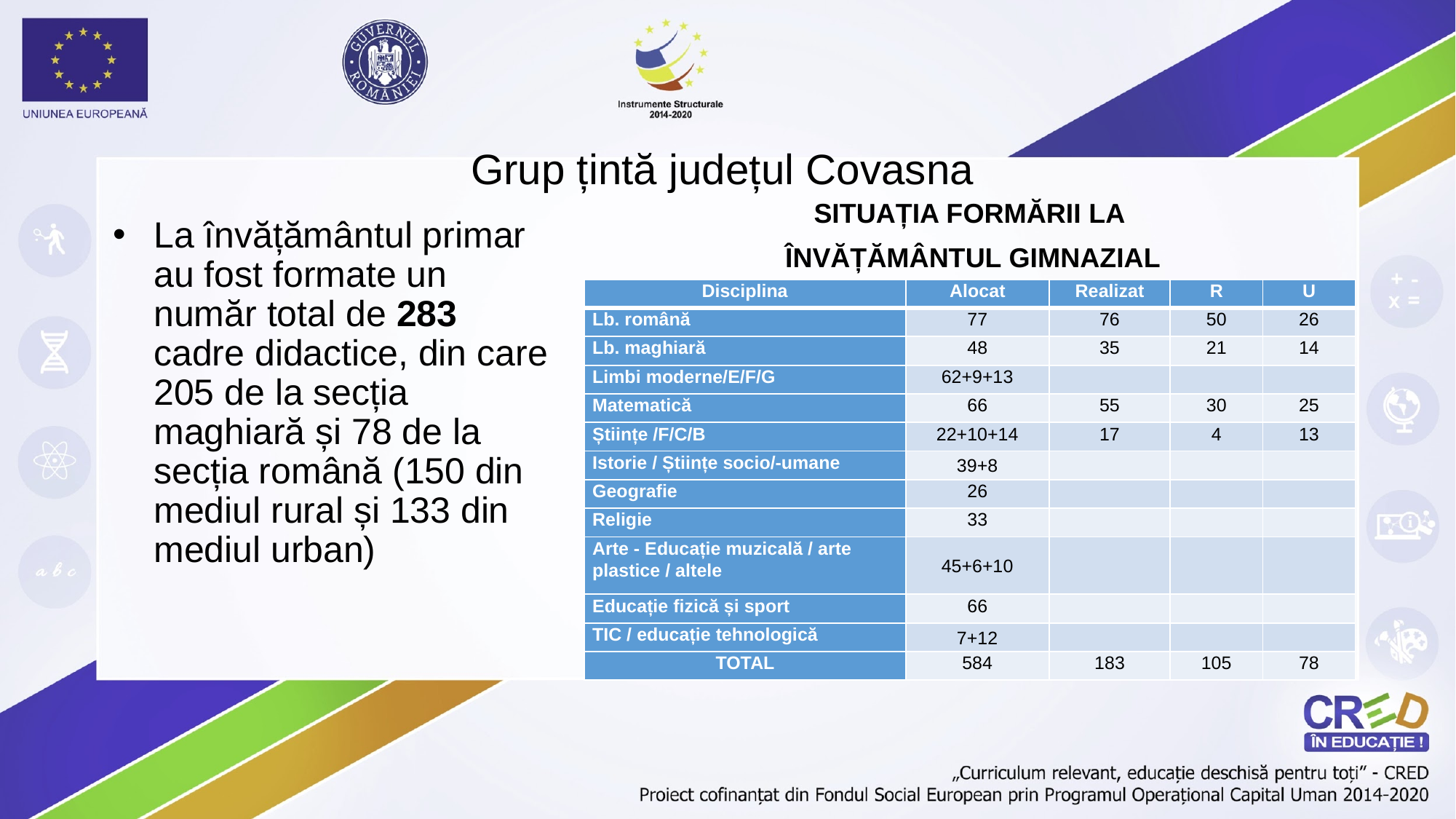

# Grup țintă județul Covasna
SITUAȚIA FORMĂRII LA
ÎNVĂȚĂMÂNTUL GIMNAZIAL
La învățământul primar au fost formate un număr total de 283 cadre didactice, din care 205 de la secția maghiară și 78 de la secția română (150 din mediul rural și 133 din mediul urban)

| Disciplina | Alocat | Realizat | R | U |
| --- | --- | --- | --- | --- |
| Lb. română | 77 | 76 | 50 | 26 |
| Lb. maghiară | 48 | 35 | 21 | 14 |
| Limbi moderne/E/F/G | 62+9+13 |  |  |  |
| Matematică | 66 | 55 | 30 | 25 |
| Științe /F/C/B | 22+10+14 | 17 | 4 | 13 |
| Istorie / Științe socio/-umane | 39+8 |  |  |  |
| Geografie | 26 |  |  |  |
| Religie | 33 |  |  |  |
| Arte - Educație muzicală / arte plastice / altele | 45+6+10 |  |  |  |
| Educație fizică și sport | 66 |  |  |  |
| TIC / educație tehnologică | 7+12 |  |  |  |
| TOTAL | 584 | 183 | 105 | 78 |